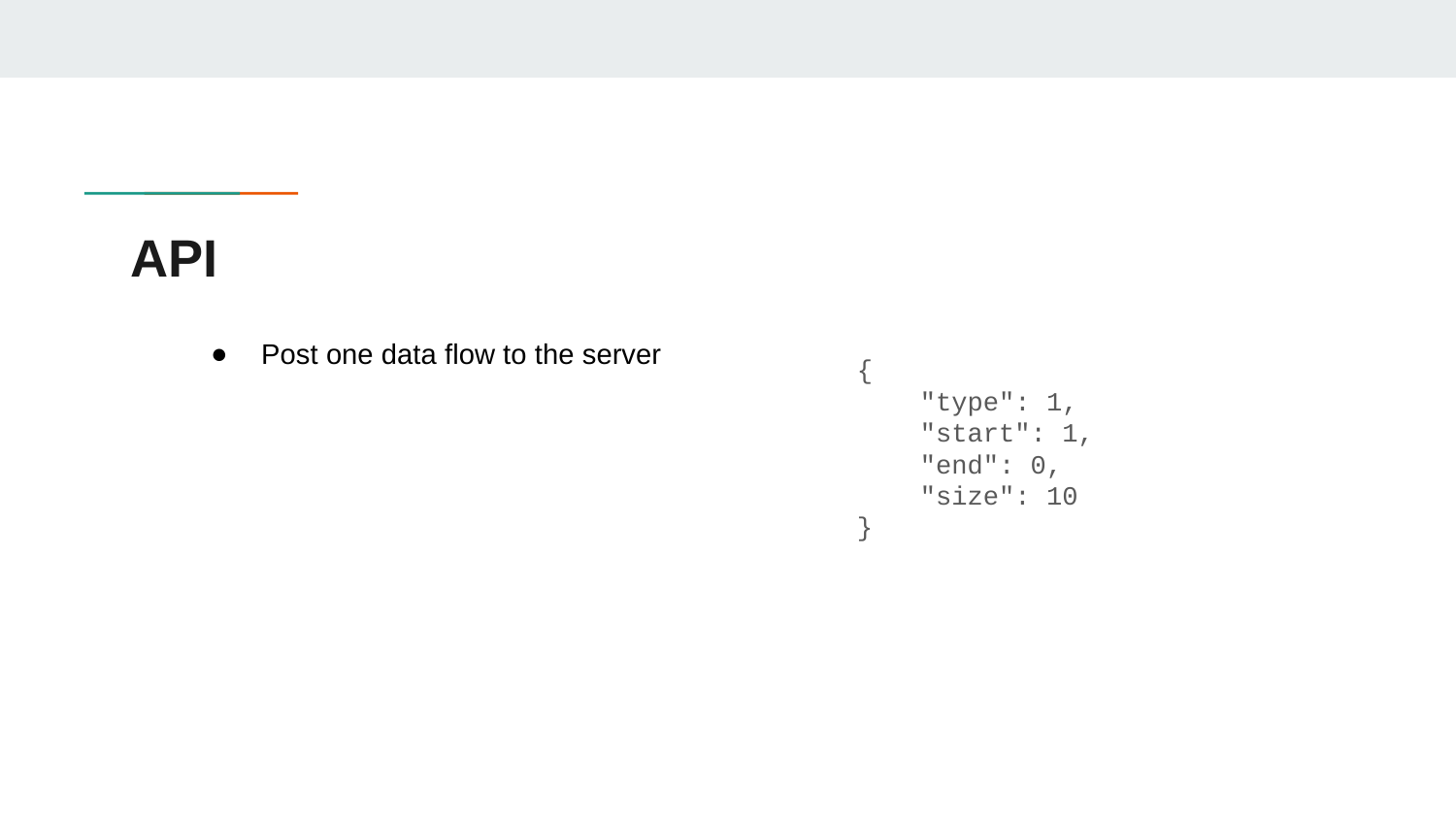

# API
Post one data flow to the server
{
    "type": 1,
    "start": 1,
    "end": 0,
    "size": 10
}